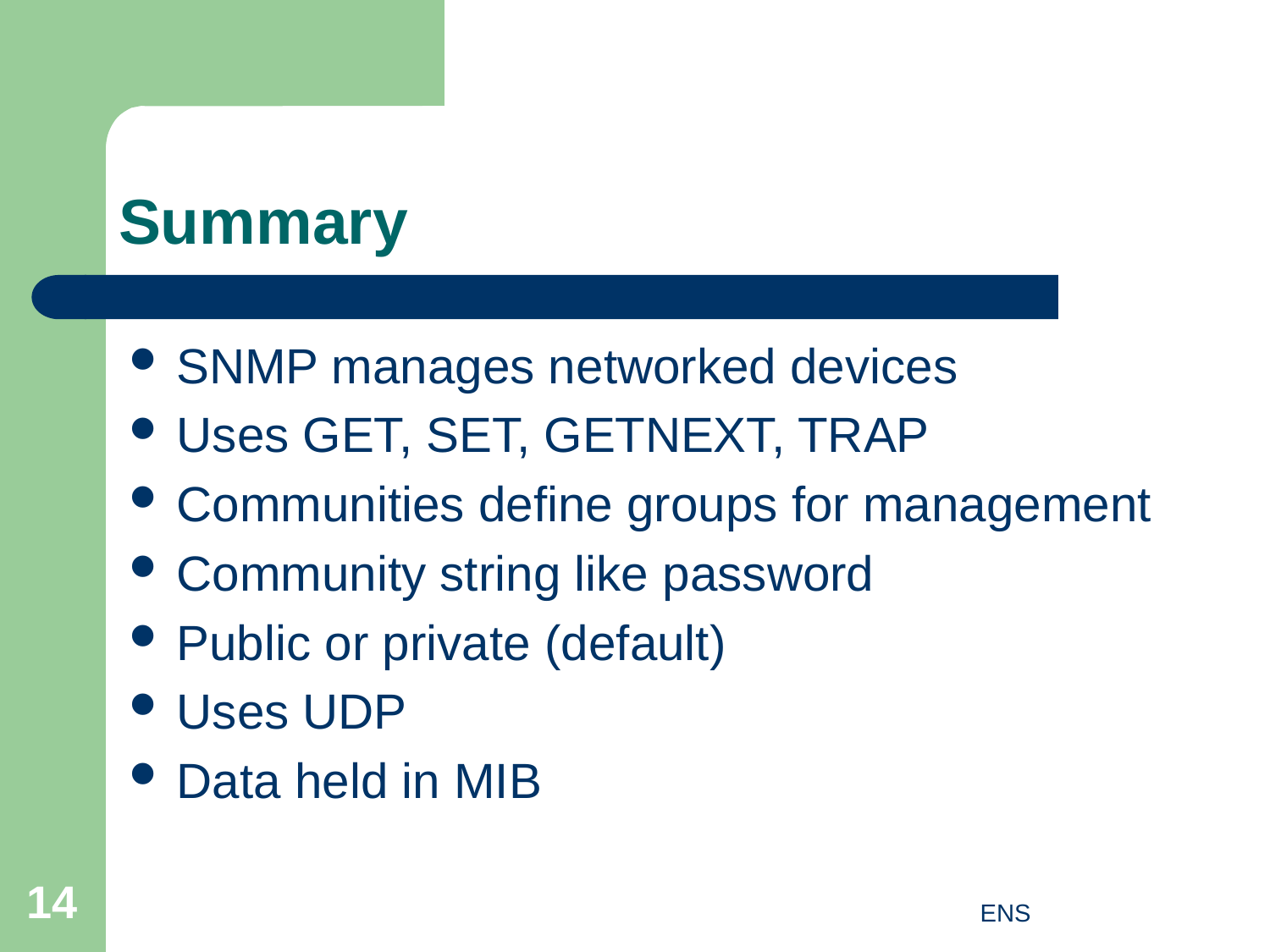

# Summary
SNMP manages networked devices
Uses GET, SET, GETNEXT, TRAP
Communities define groups for management
Community string like password
Public or private (default)
Uses UDP
Data held in MIB
14
ENS